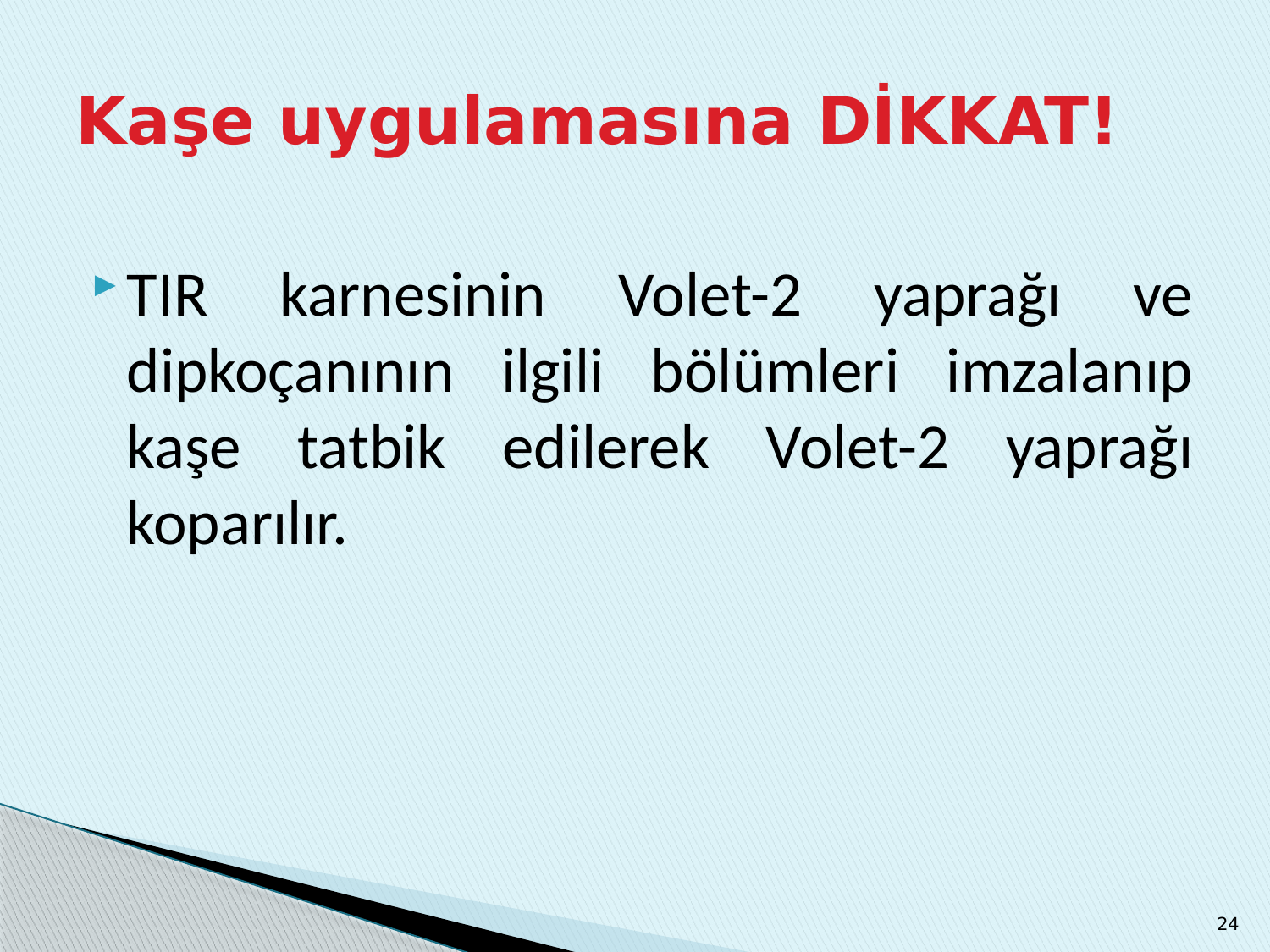

# Kaşe uygulamasına DİKKAT!
TIR karnesinin Volet-2 yaprağı ve dipkoçanının ilgili bölümleri imzalanıp kaşe tatbik edilerek Volet-2 yaprağı koparılır.
24